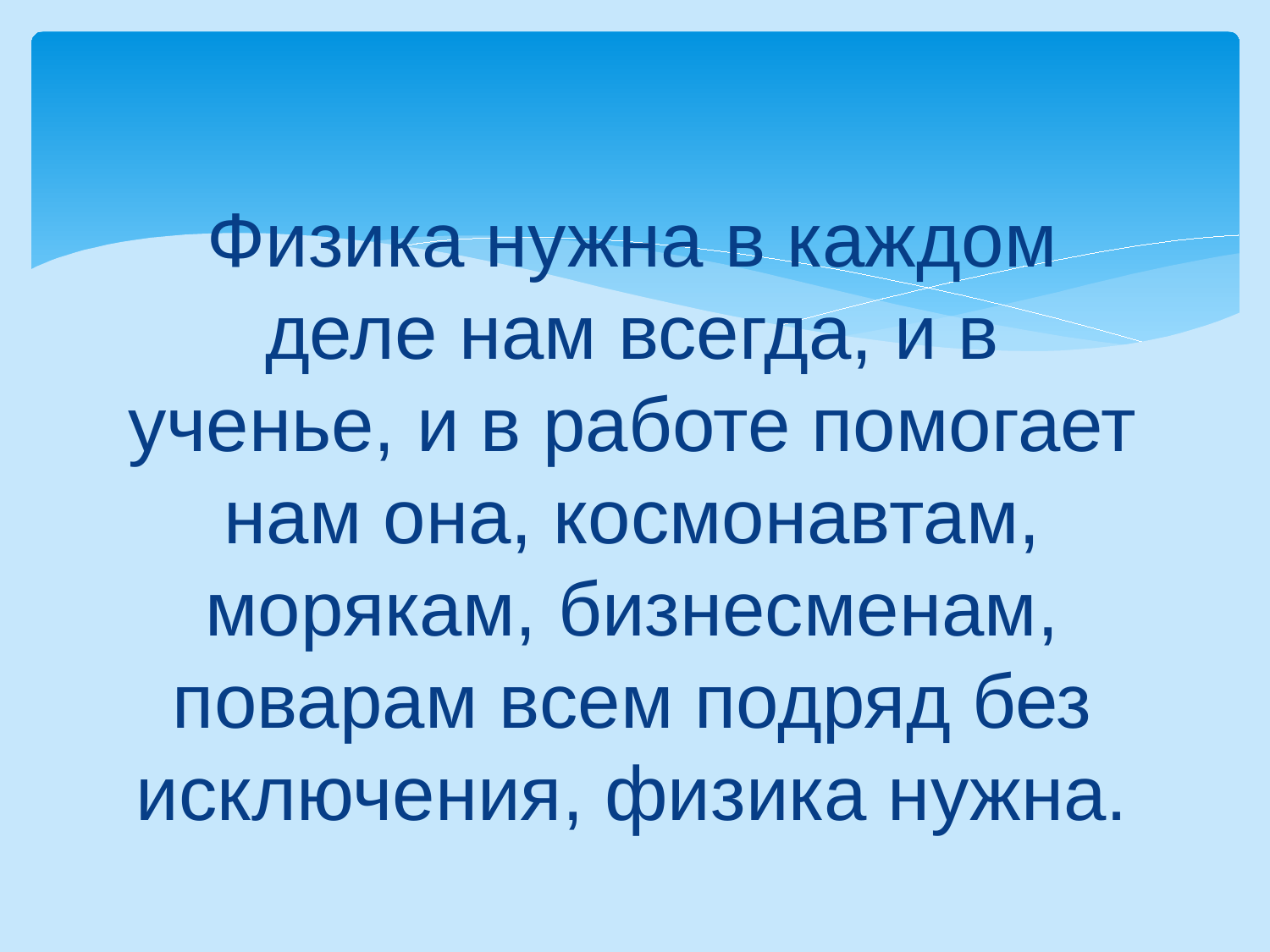

Физика нужна в каждом деле нам всегда, и в ученье, и в работе помогает нам она, космонавтам, морякам, бизнесменам, поварам всем подряд без исключения, физика нужна.